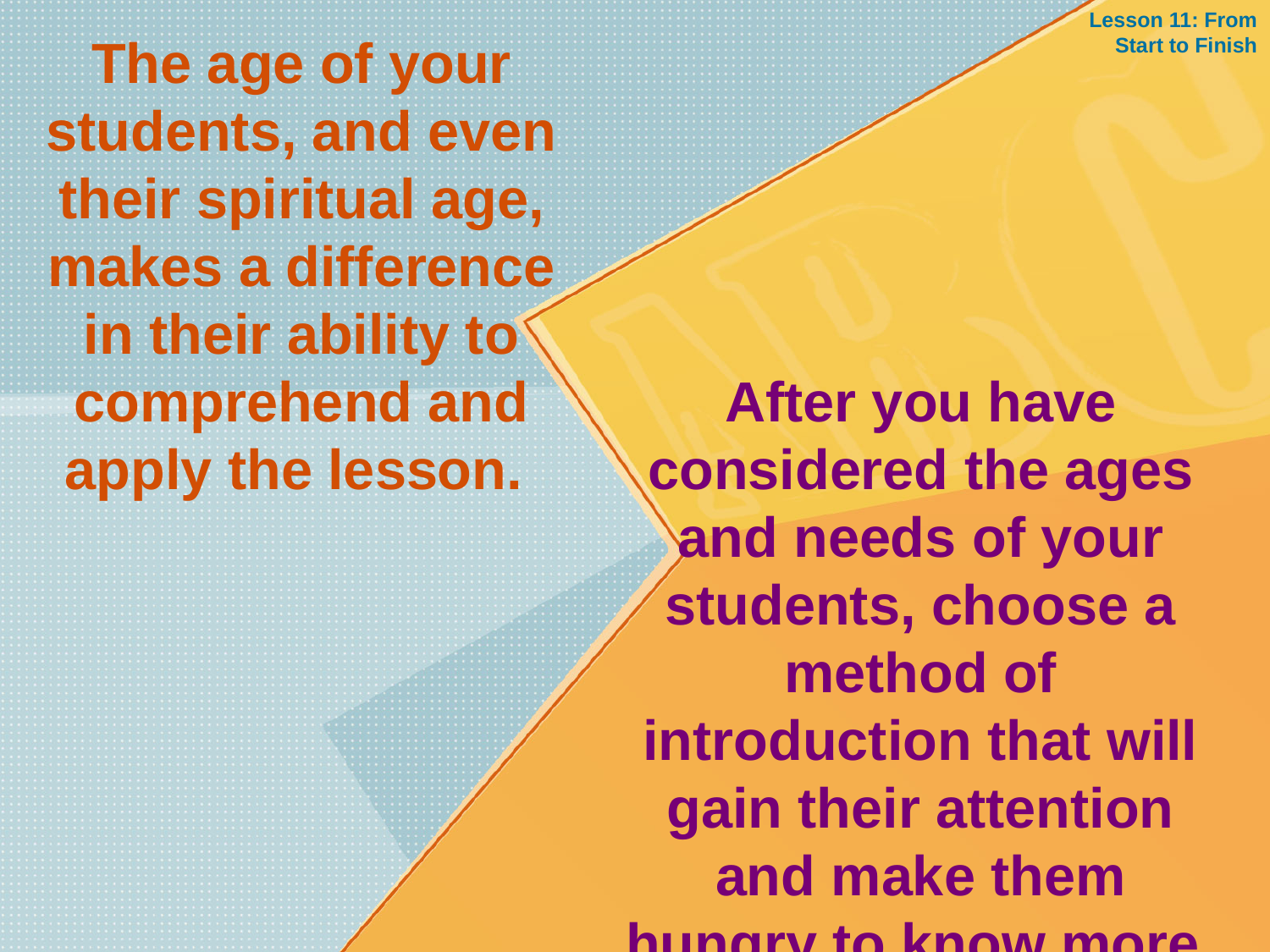

Lesson 11: From Start to Finish
The age of your students, and even their spiritual age, makes a difference in their ability to comprehend and apply the lesson.
After you have considered the ages and needs of your students, choose a method of introduction that will gain their attention and make them hungry to know more.